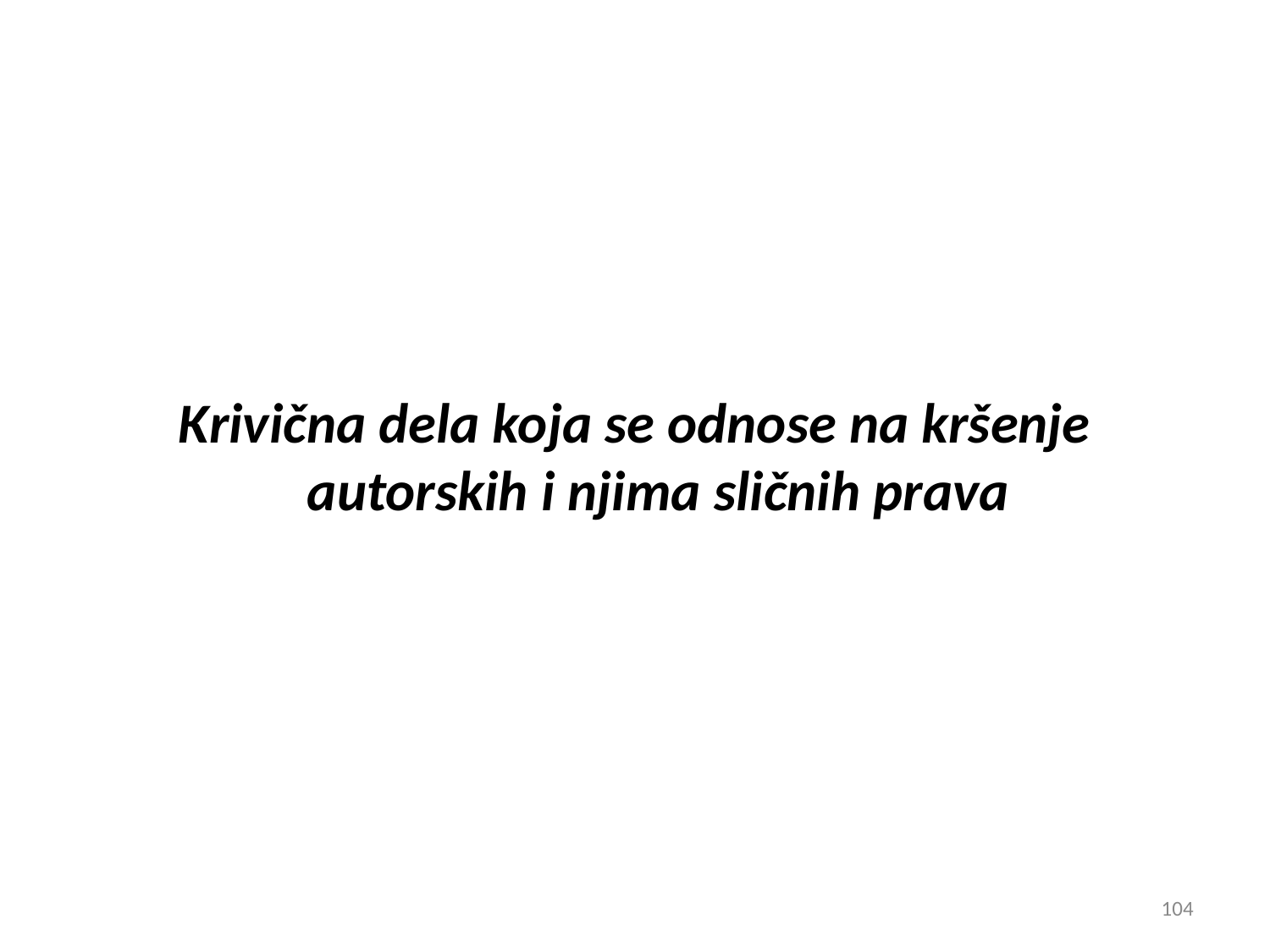

Krivična dela koja se odnose na kršenje autorskih i njima sličnih prava
104